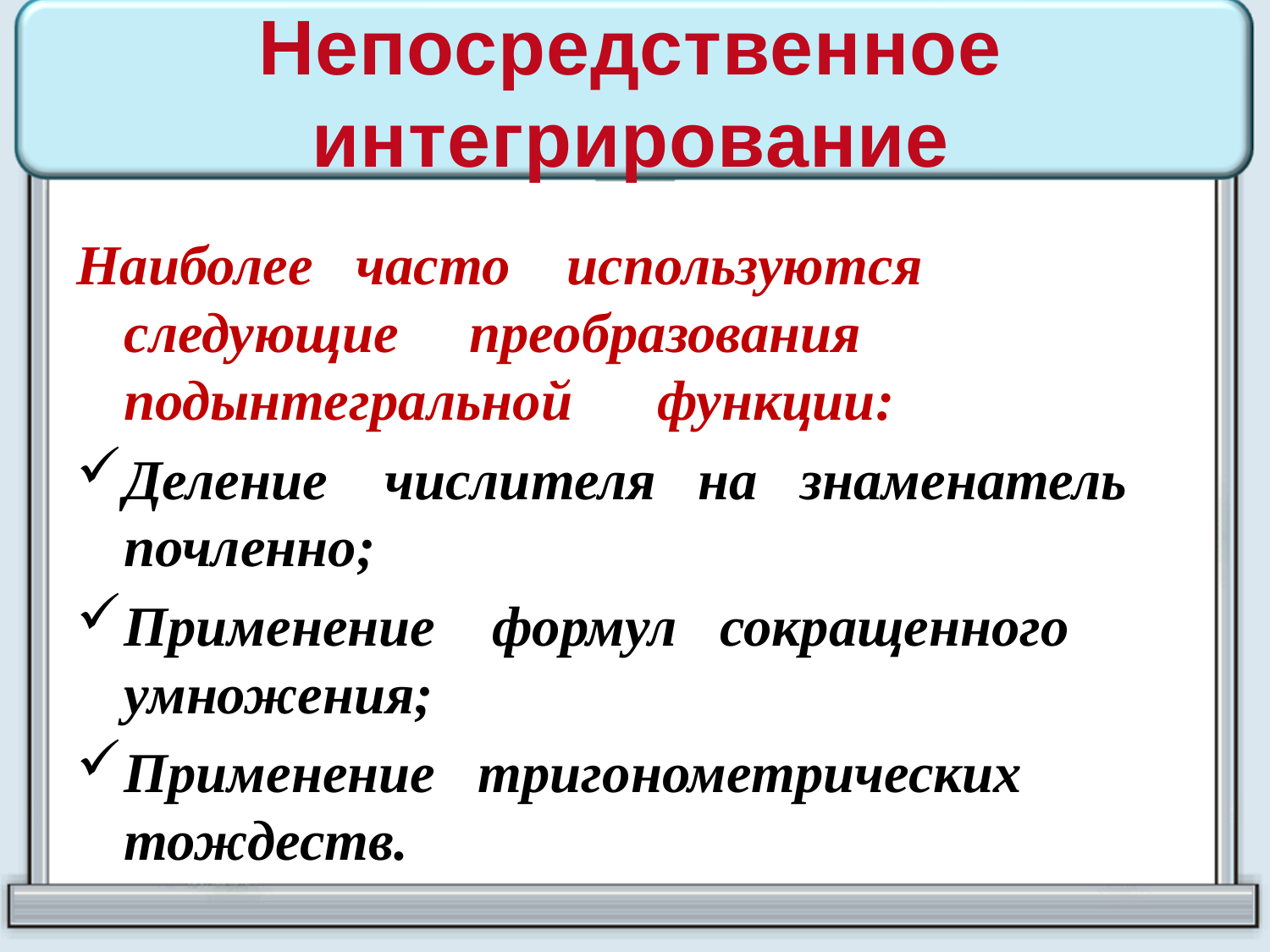

# Непосредственное интегрирование
Наиболее   часто    используются следующие     преобразования подынтегральной      функции:
Деление    числителя   на   знаменатель почленно;
Применение    формул   сокращенного умножения;
Применение   тригонометрических тождеств.